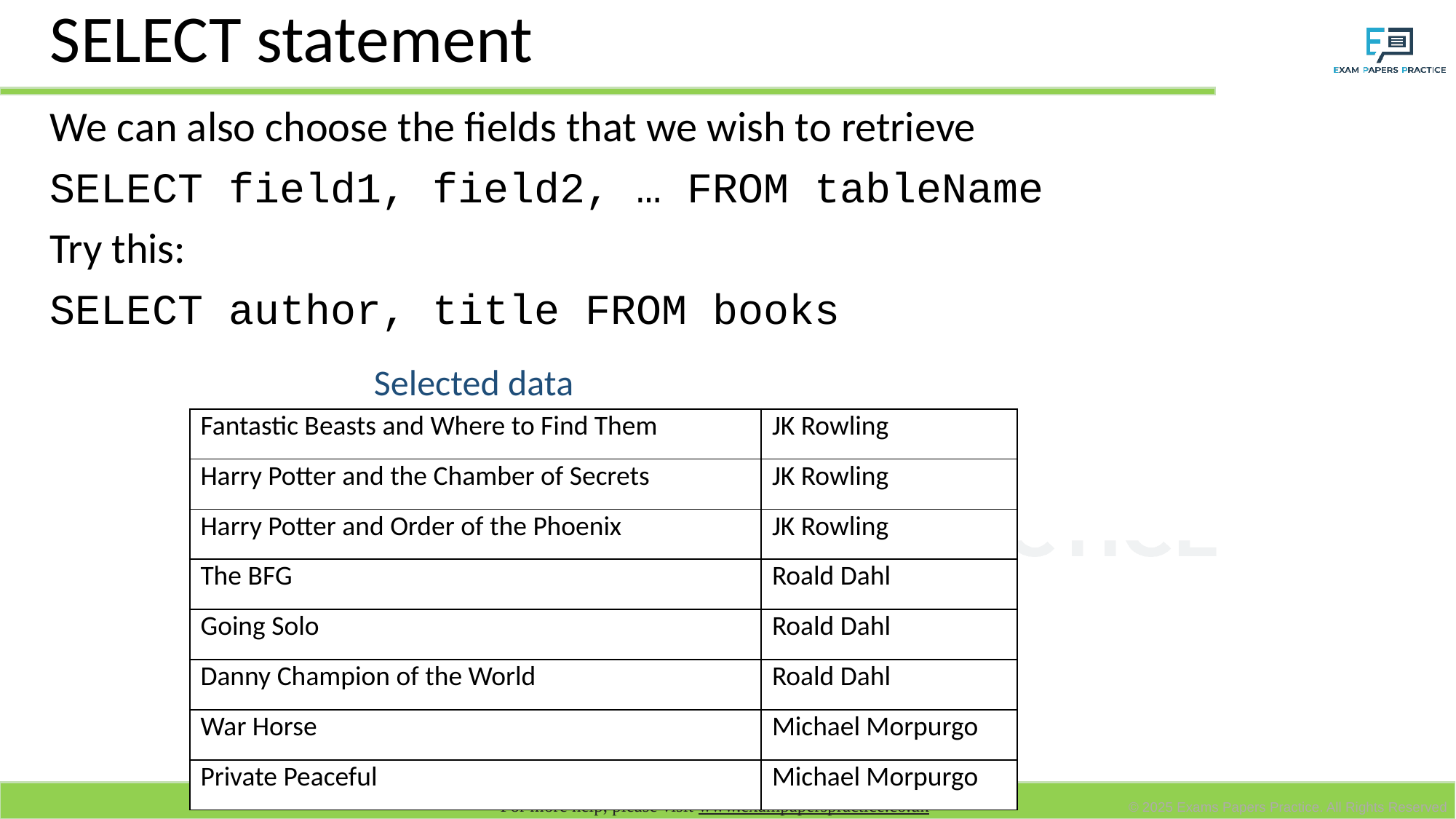

# SELECT statement
We can also choose the fields that we wish to retrieve
SELECT field1, field2, … FROM tableName
Try this:
SELECT author, title FROM books
Selected data
| Fantastic Beasts and Where to Find Them | JK Rowling |
| --- | --- |
| Harry Potter and the Chamber of Secrets | JK Rowling |
| Harry Potter and Order of the Phoenix | JK Rowling |
| The BFG | Roald Dahl |
| Going Solo | Roald Dahl |
| Danny Champion of the World | Roald Dahl |
| War Horse | Michael Morpurgo |
| Private Peaceful | Michael Morpurgo |